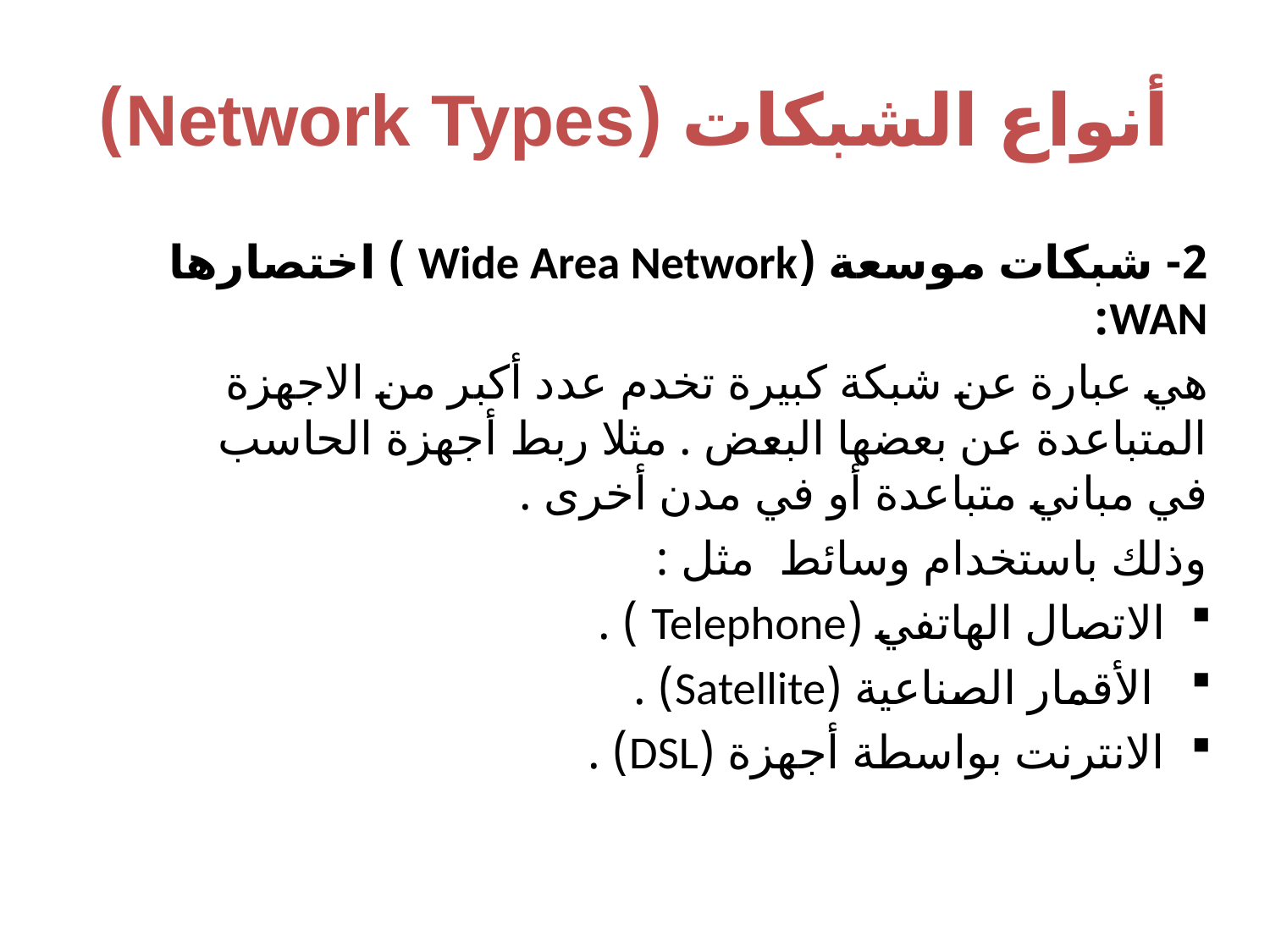

أنواع الشبكات (Network Types)
2- شبكات موسعة (Wide Area Network ) اختصارها WAN:
هي عبارة عن شبكة كبيرة تخدم عدد أكبر من الاجهزة المتباعدة عن بعضها البعض . مثلا ربط أجهزة الحاسب في مباني متباعدة أو في مدن أخرى .
وذلك باستخدام وسائط  مثل :
الاتصال الهاتفي (Telephone ) .
 الأقمار الصناعية (Satellite) .
الانترنت بواسطة أجهزة (DSL) .